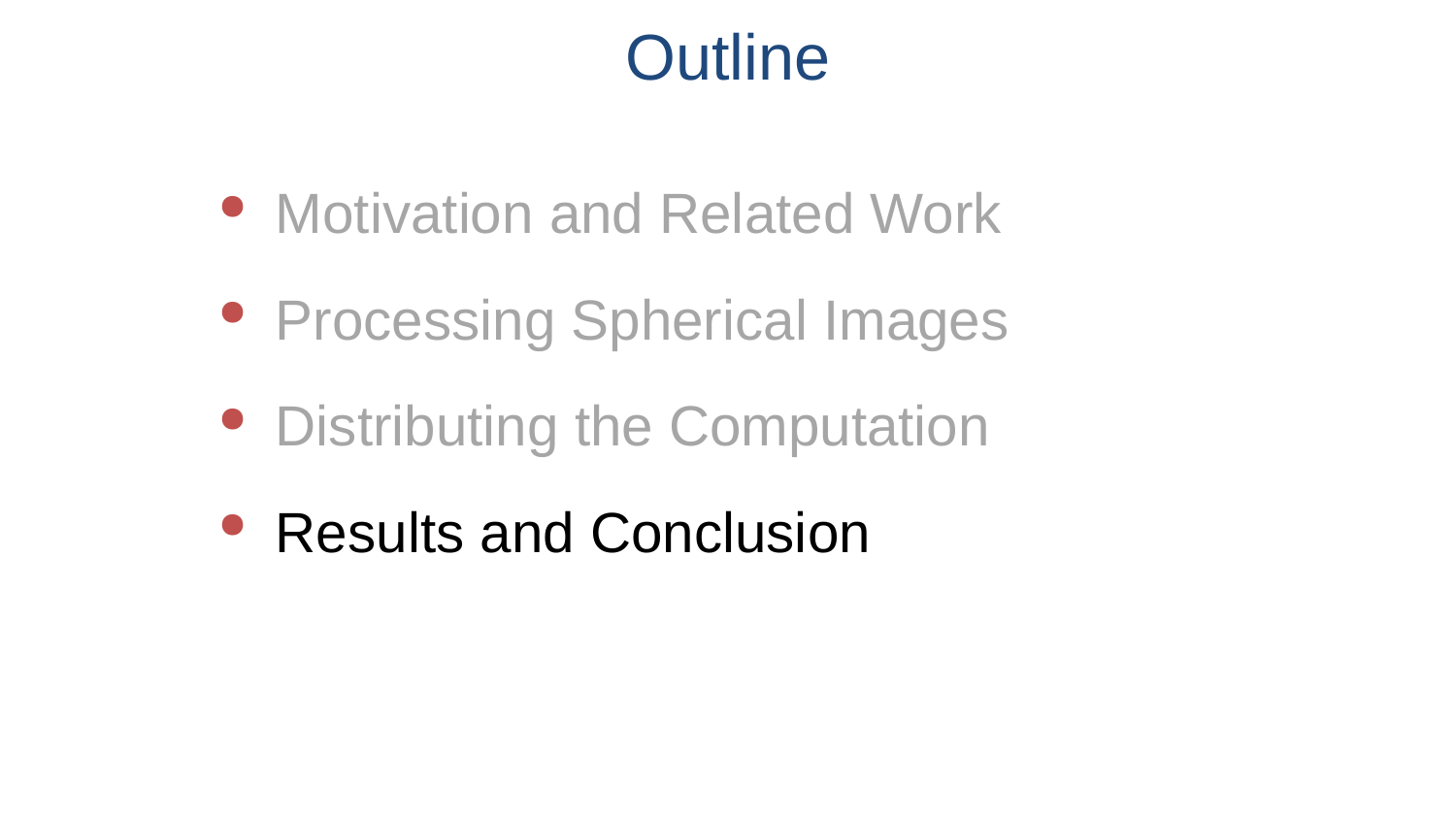

# Outline
Motivation and Related Work
Processing Spherical Images
Distributing the Computation
Results and Conclusion